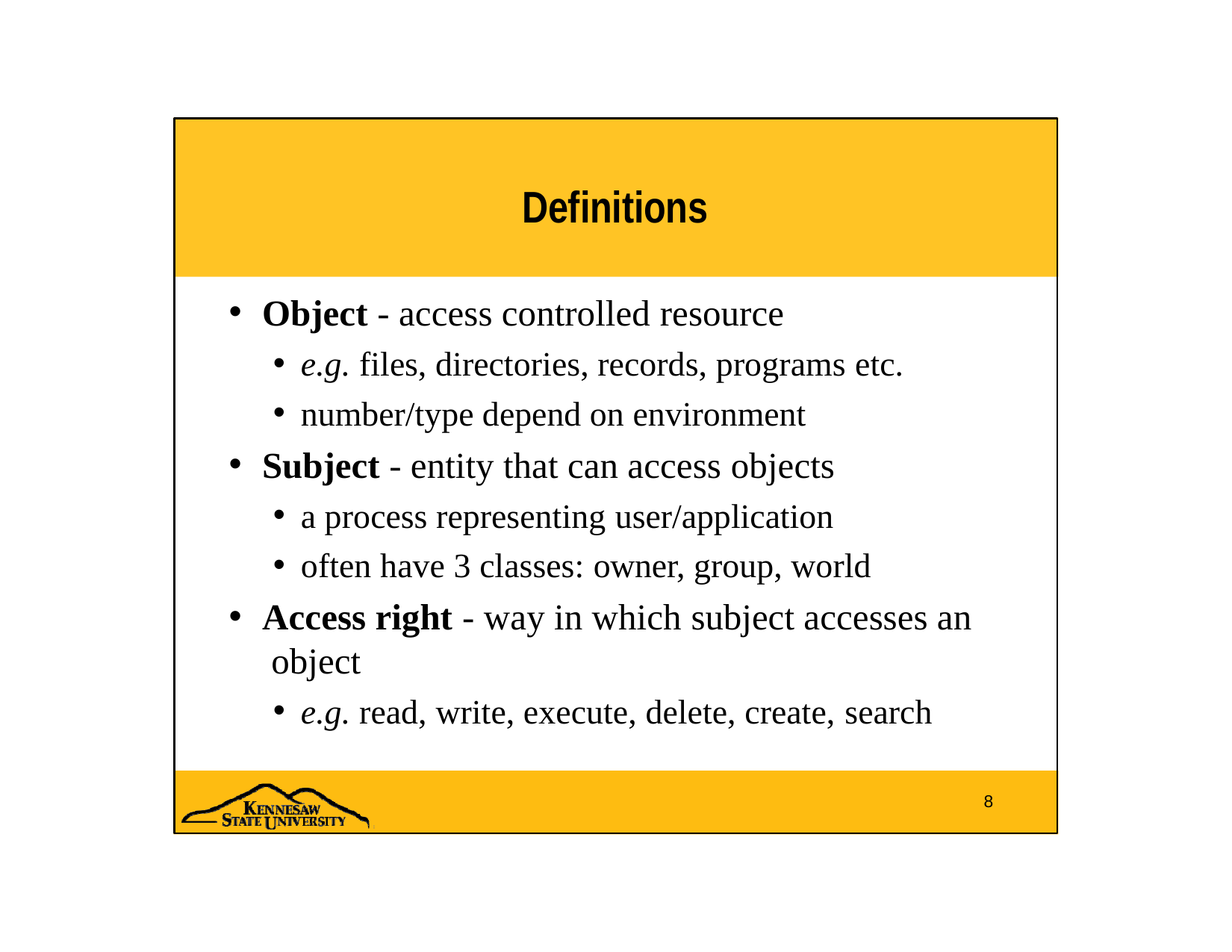

# Definitions
Object - access controlled resource
e.g. files, directories, records, programs etc.
number/type depend on environment
Subject - entity that can access objects
a process representing user/application
often have 3 classes: owner, group, world
Access right - way in which subject accesses an  object
e.g. read, write, execute, delete, create, search

8